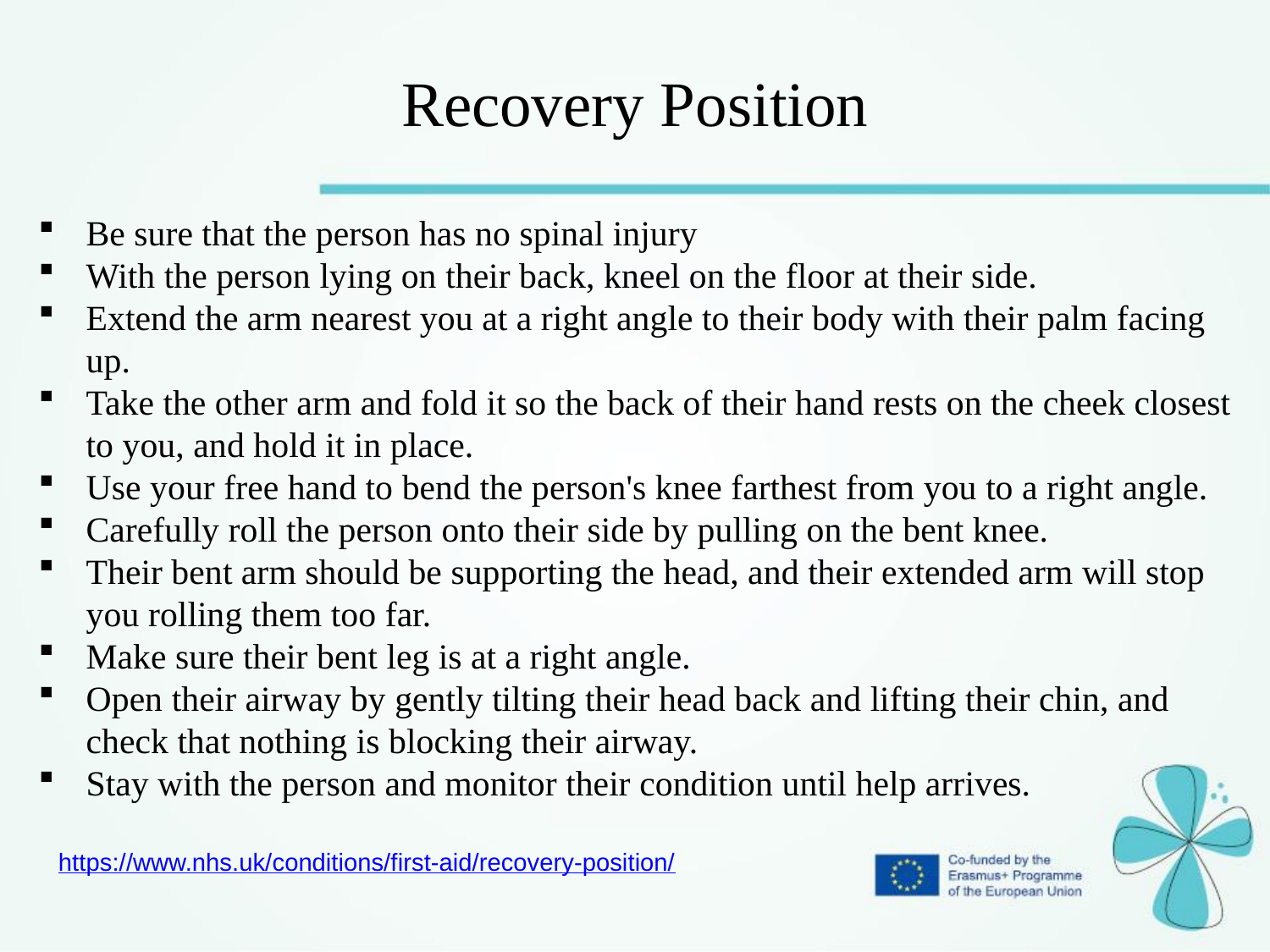

Recovery Position
Be sure that the person has no spinal injury
With the person lying on their back, kneel on the floor at their side.
Extend the arm nearest you at a right angle to their body with their palm facing up.
Take the other arm and fold it so the back of their hand rests on the cheek closest to you, and hold it in place.
Use your free hand to bend the person's knee farthest from you to a right angle.
Carefully roll the person onto their side by pulling on the bent knee.
Their bent arm should be supporting the head, and their extended arm will stop you rolling them too far.
Make sure their bent leg is at a right angle.
Open their airway by gently tilting their head back and lifting their chin, and check that nothing is blocking their airway.
Stay with the person and monitor their condition until help arrives.
https://www.nhs.uk/conditions/first-aid/recovery-position/